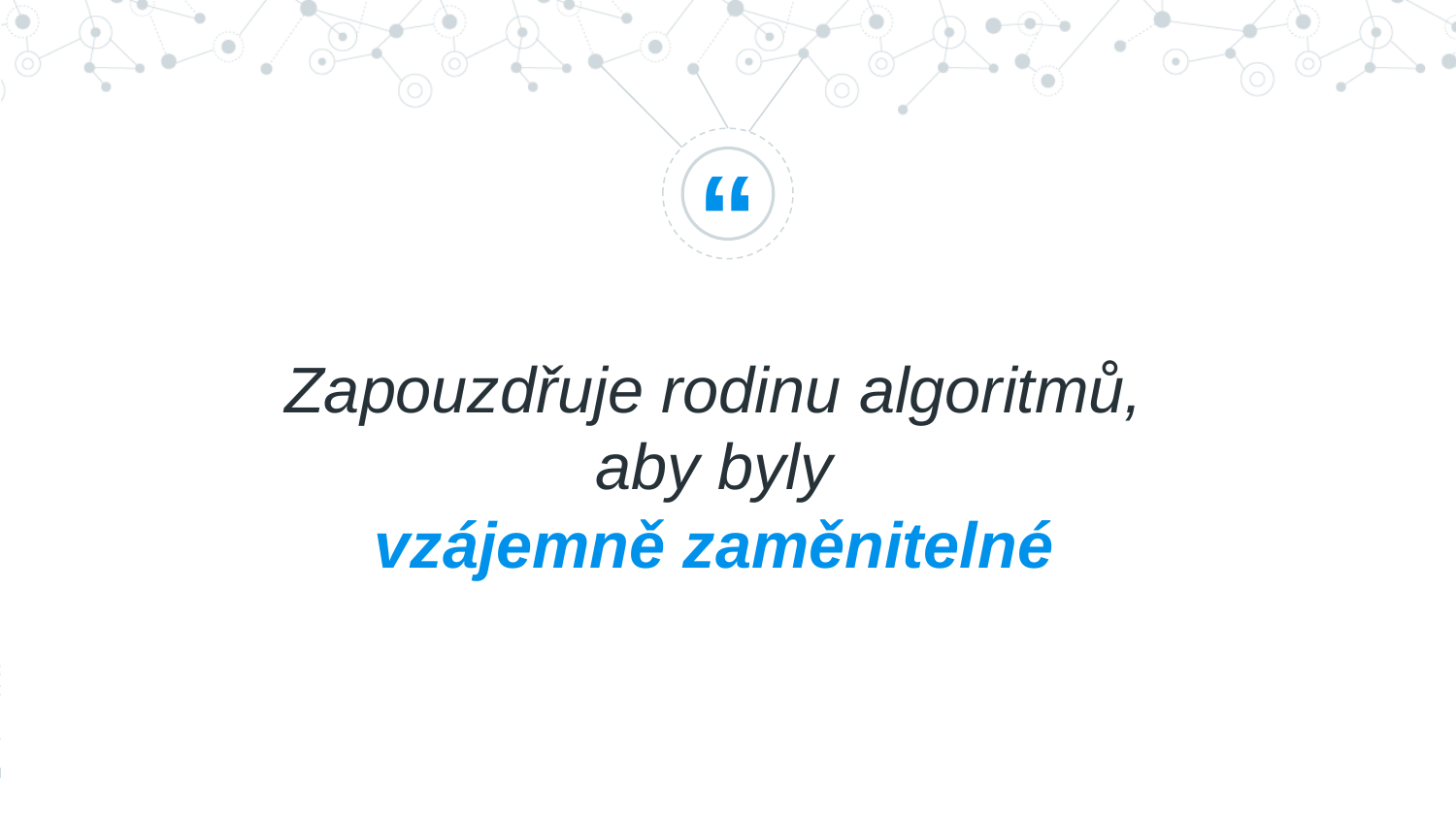

Zapouzdřuje rodinu algoritmů,
aby byly
vzájemně zaměnitelné